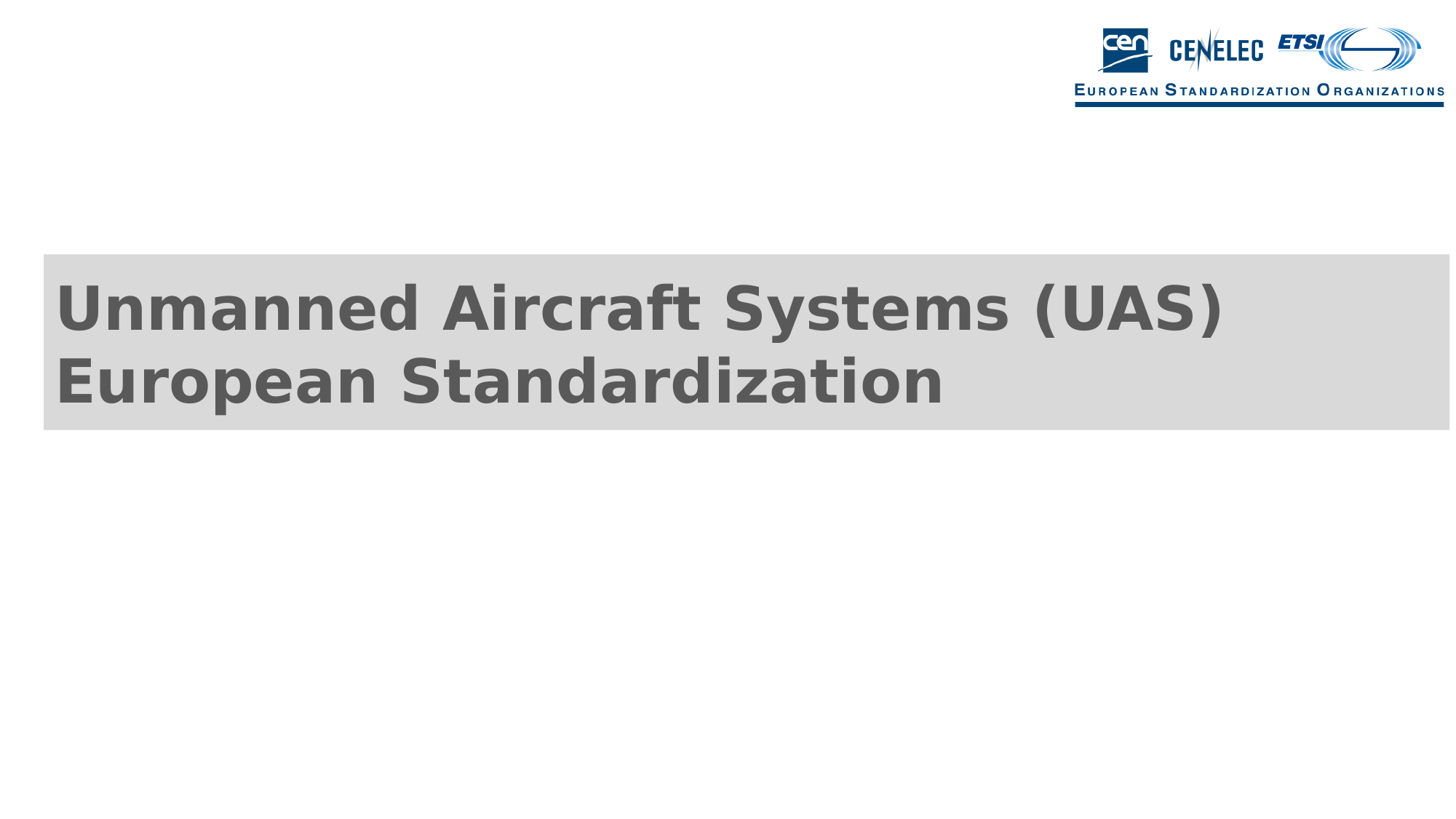

# Unmanned Aircraft Systems (UAS) European Standardization